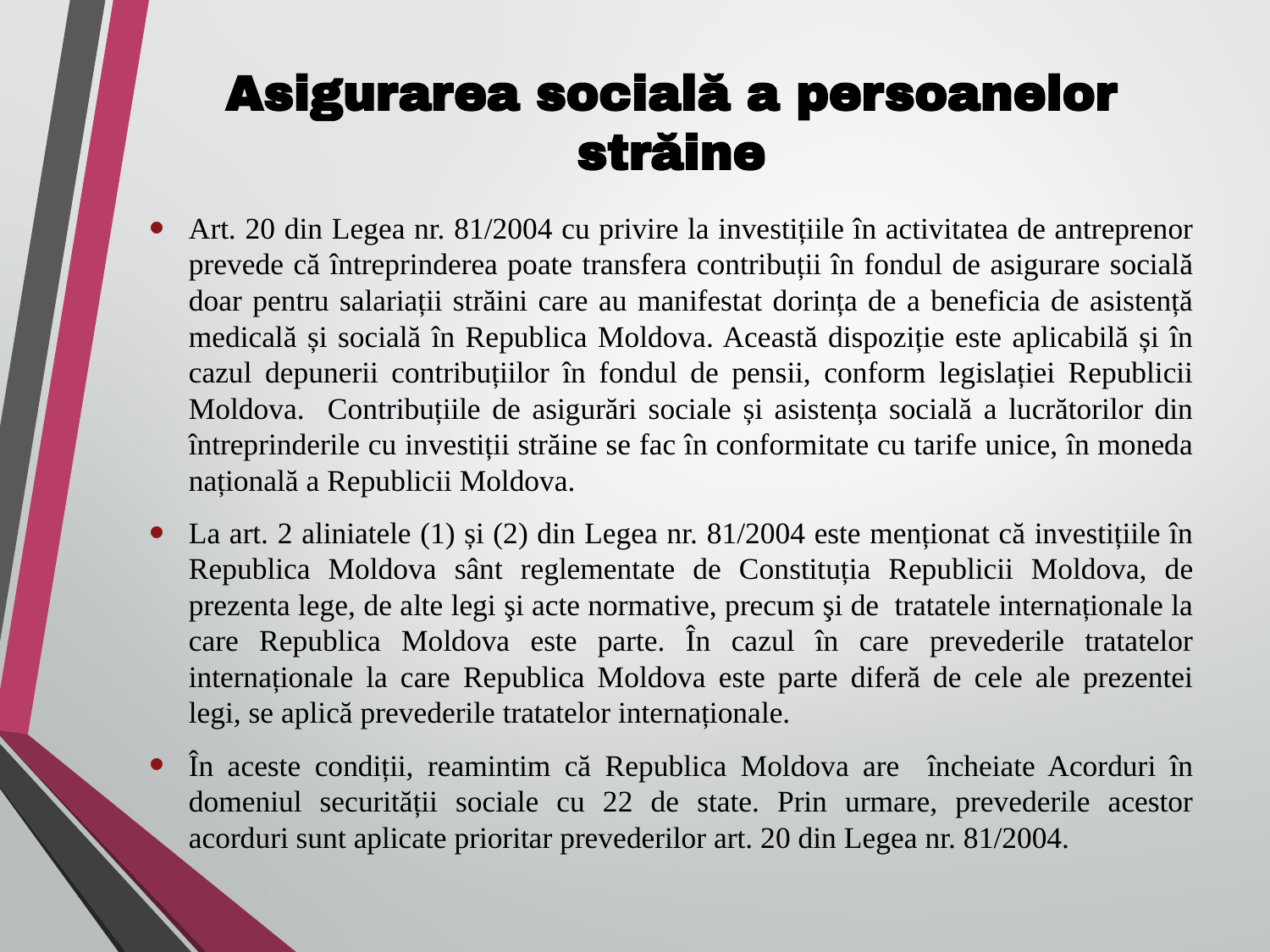

# Asigurarea socială a persoanelor străine
Art. 20 din Legea nr. 81/2004 cu privire la investițiile în activitatea de antreprenor prevede că întreprinderea poate transfera contribuții în fondul de asigurare socială doar pentru salariații străini care au manifestat dorința de a beneficia de asistență medicală și socială în Republica Moldova. Această dispoziție este aplicabilă și în cazul depunerii contribuțiilor în fondul de pensii, conform legislației Republicii Moldova.  Contribuțiile de asigurări sociale și asistența socială a lucrătorilor din întreprinderile cu investiții străine se fac în conformitate cu tarife unice, în moneda națională a Republicii Moldova.
La art. 2 aliniatele (1) și (2) din Legea nr. 81/2004 este menționat că investițiile în Republica Moldova sânt reglementate de Constituția Republicii Moldova, de prezenta lege, de alte legi şi acte normative, precum şi de  tratatele internaționale la care Republica Moldova este parte. În cazul în care prevederile tratatelor internaționale la care Republica Moldova este parte diferă de cele ale prezentei legi, se aplică prevederile tratatelor internaționale.
În aceste condiții, reamintim că Republica Moldova are  încheiate Acorduri în domeniul securității sociale cu 22 de state. Prin urmare, prevederile acestor acorduri sunt aplicate prioritar prevederilor art. 20 din Legea nr. 81/2004.